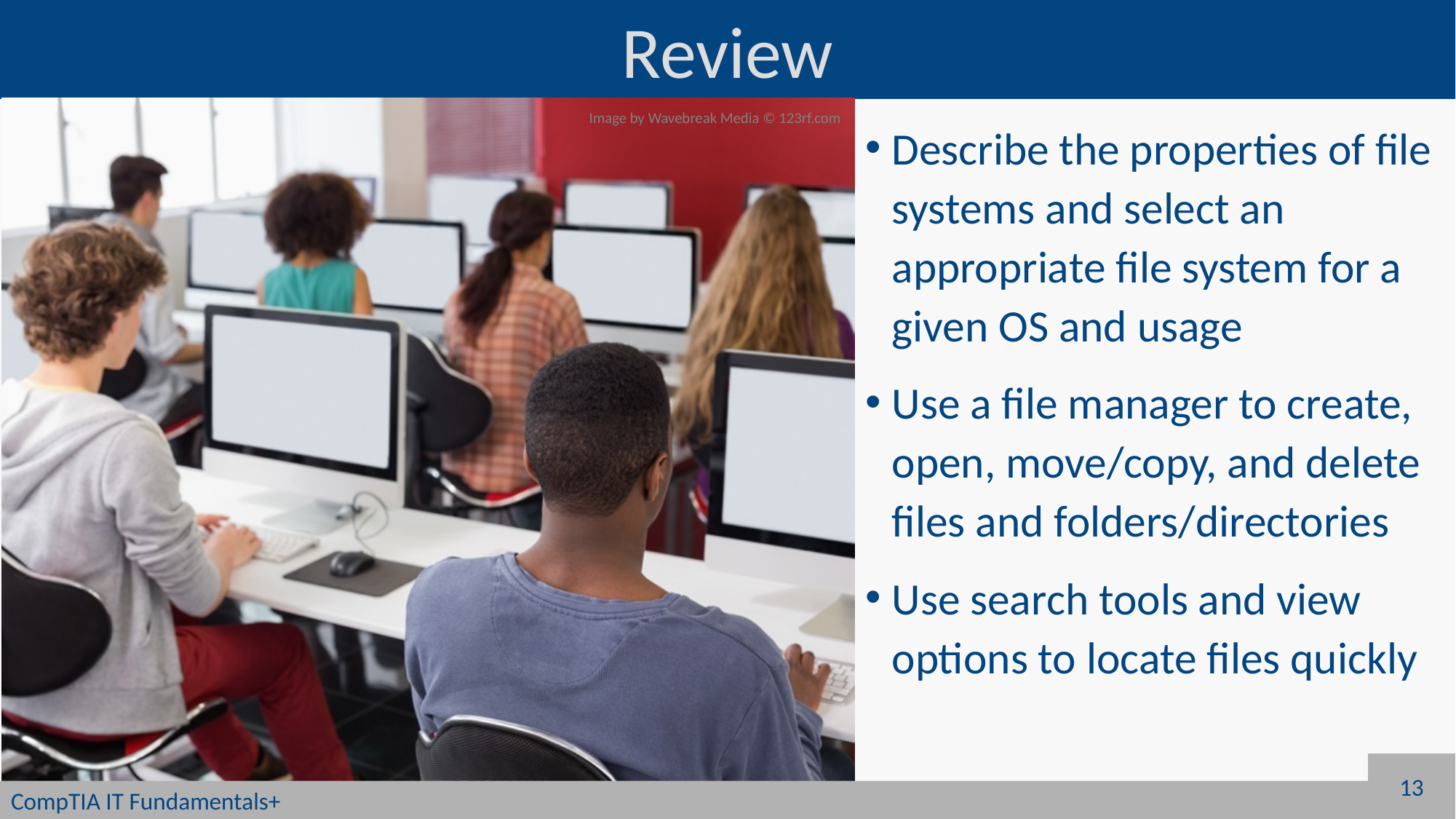

Describe the properties of file systems and select an appropriate file system for a given OS and usage
Use a file manager to create, open, move/copy, and delete files and folders/directories
Use search tools and view options to locate files quickly
13
CompTIA IT Fundamentals+